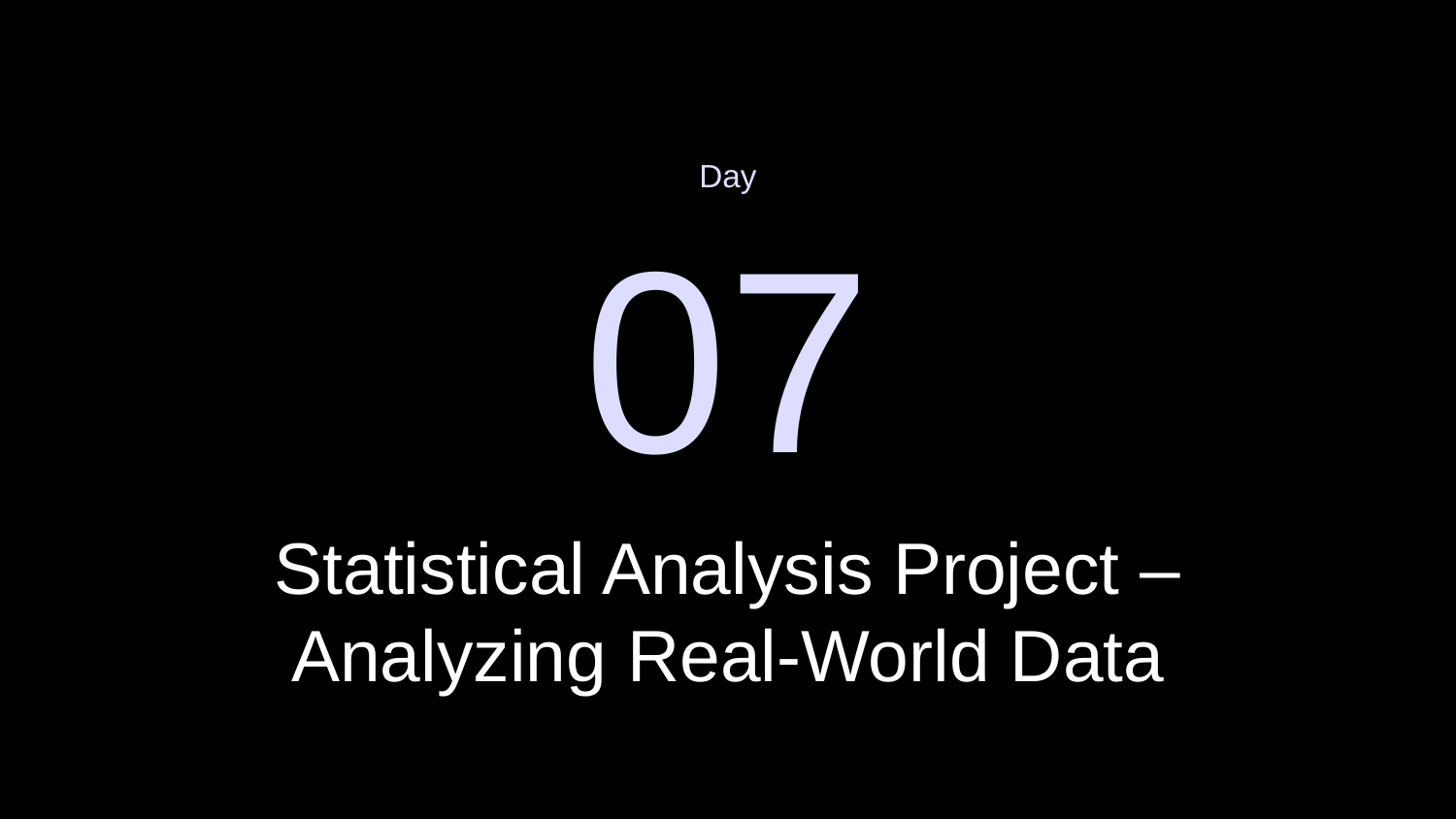

Day
07
# Statistical Analysis Project – Analyzing Real-World Data